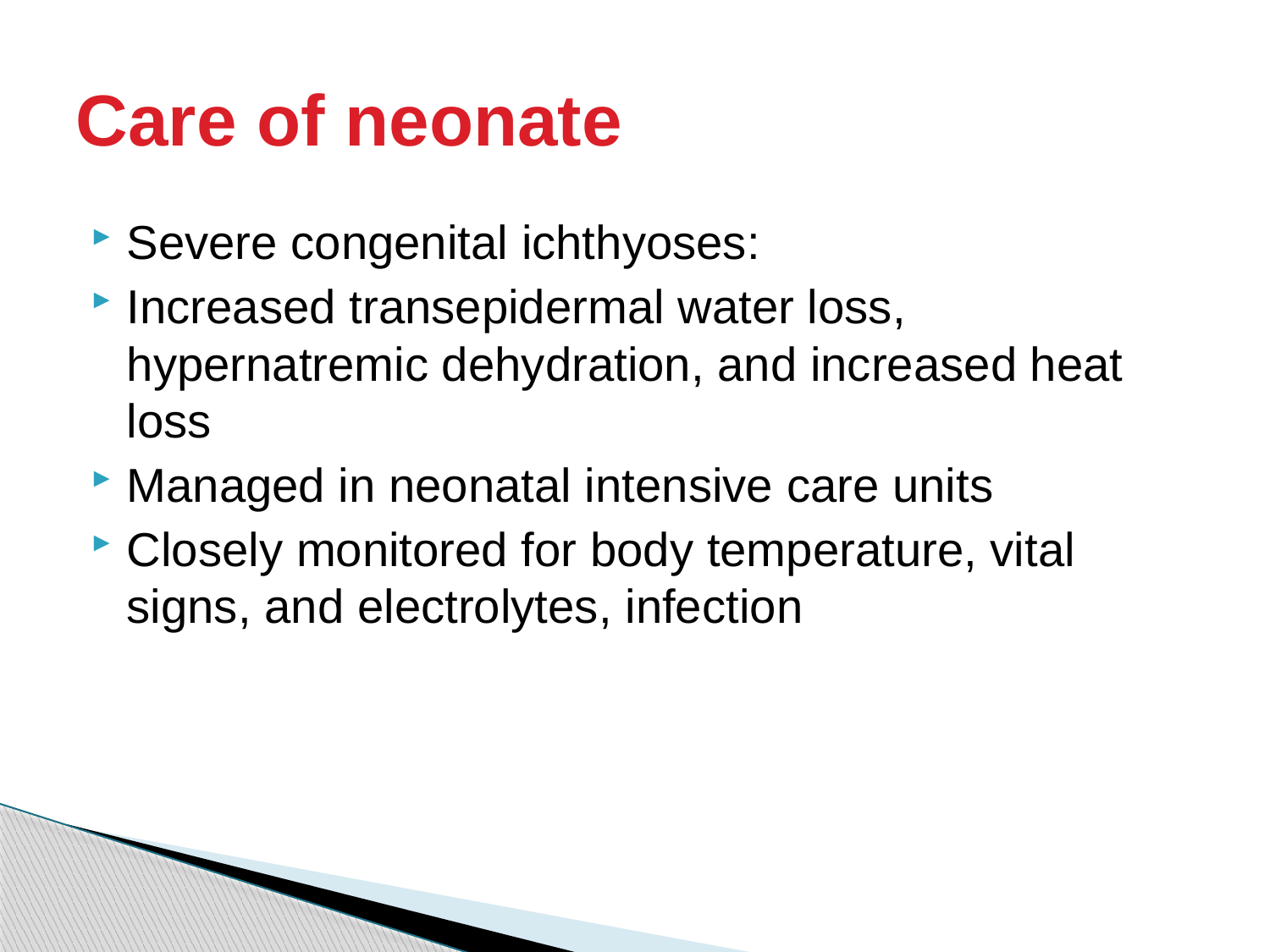

# Care of neonate
Severe congenital ichthyoses:
Increased transepidermal water loss, hypernatremic dehydration, and increased heat loss
Managed in neonatal intensive care units
Closely monitored for body temperature, vital signs, and electrolytes, infection